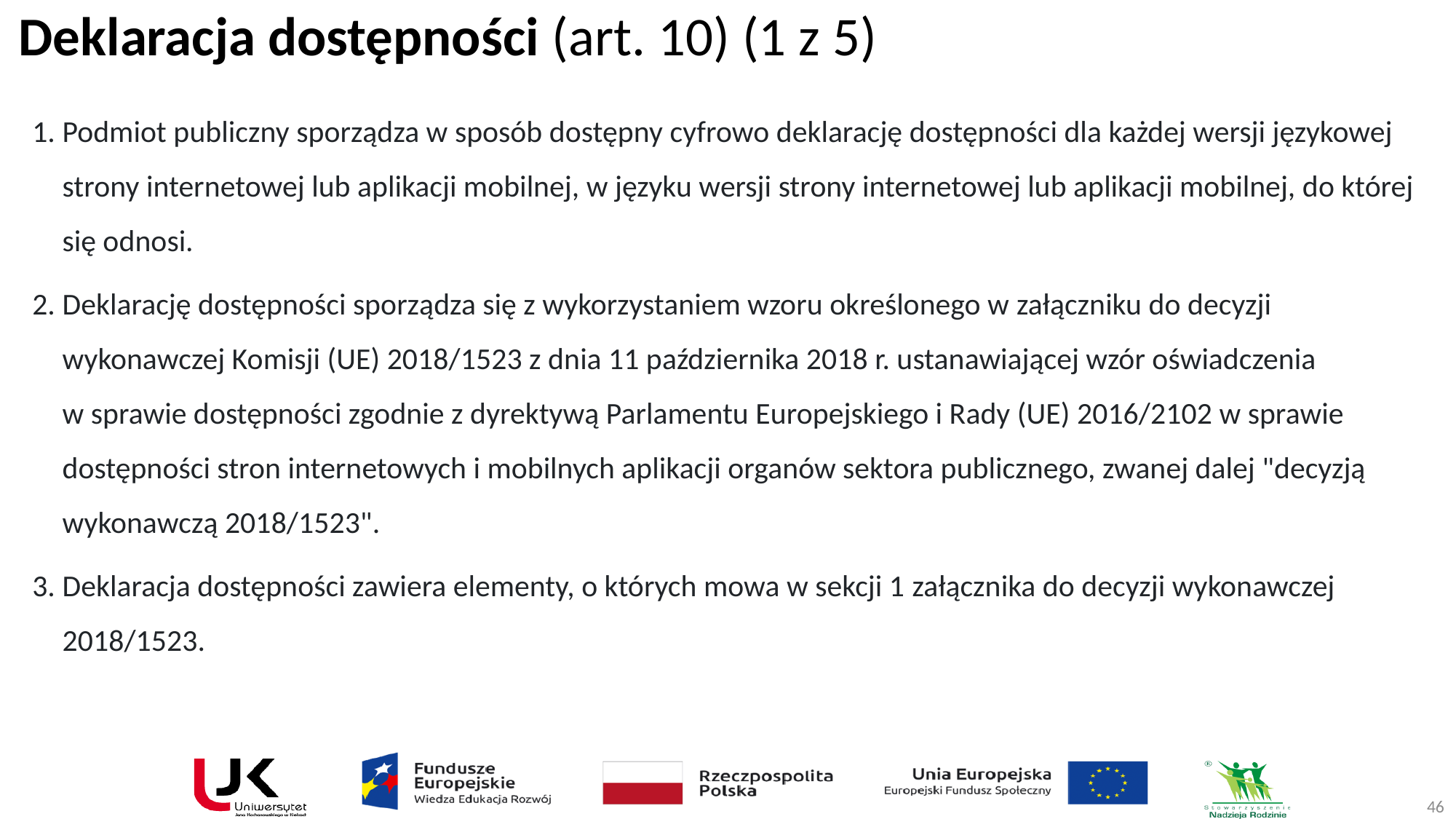

# Deklaracja dostępności (art. 10) (1 z 5)
Podmiot publiczny sporządza w sposób dostępny cyfrowo deklarację dostępności dla każdej wersji językowej strony internetowej lub aplikacji mobilnej, w języku wersji strony internetowej lub aplikacji mobilnej, do której się odnosi.
Deklarację dostępności sporządza się z wykorzystaniem wzoru określonego w załączniku do decyzji wykonawczej Komisji (UE) 2018/1523 z dnia 11 października 2018 r. ustanawiającej wzór oświadczenia
w sprawie dostępności zgodnie z dyrektywą Parlamentu Europejskiego i Rady (UE) 2016/2102 w sprawie dostępności stron internetowych i mobilnych aplikacji organów sektora publicznego, zwanej dalej "decyzją wykonawczą 2018/1523".
Deklaracja dostępności zawiera elementy, o których mowa w sekcji 1 załącznika do decyzji wykonawczej 2018/1523.

46